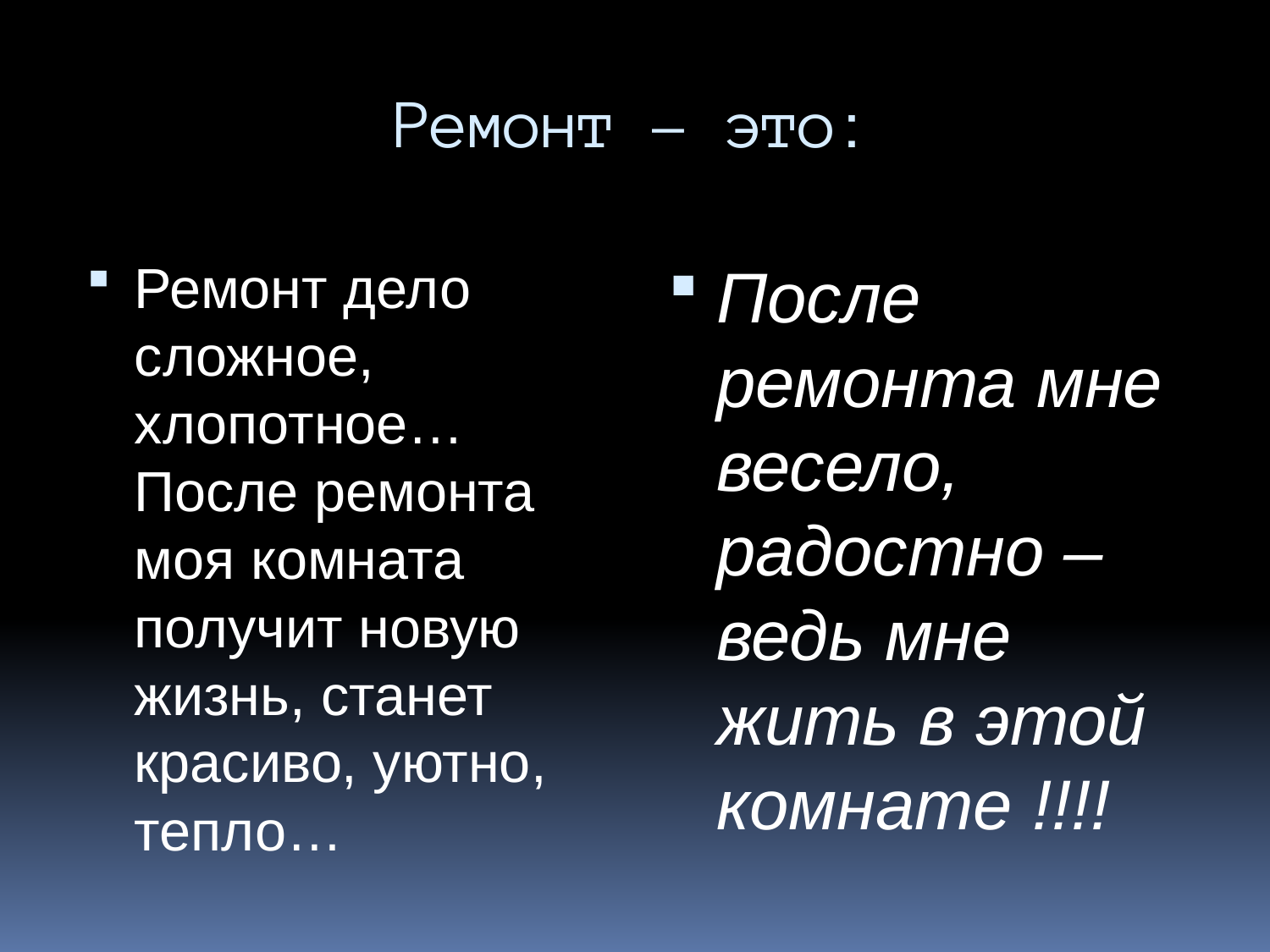

# Ремонт – это:
Ремонт дело сложное, хлопотное… После ремонта моя комната получит новую жизнь, станет красиво, уютно, тепло…
После ремонта мне весело, радостно – ведь мне жить в этой комнате !!!!